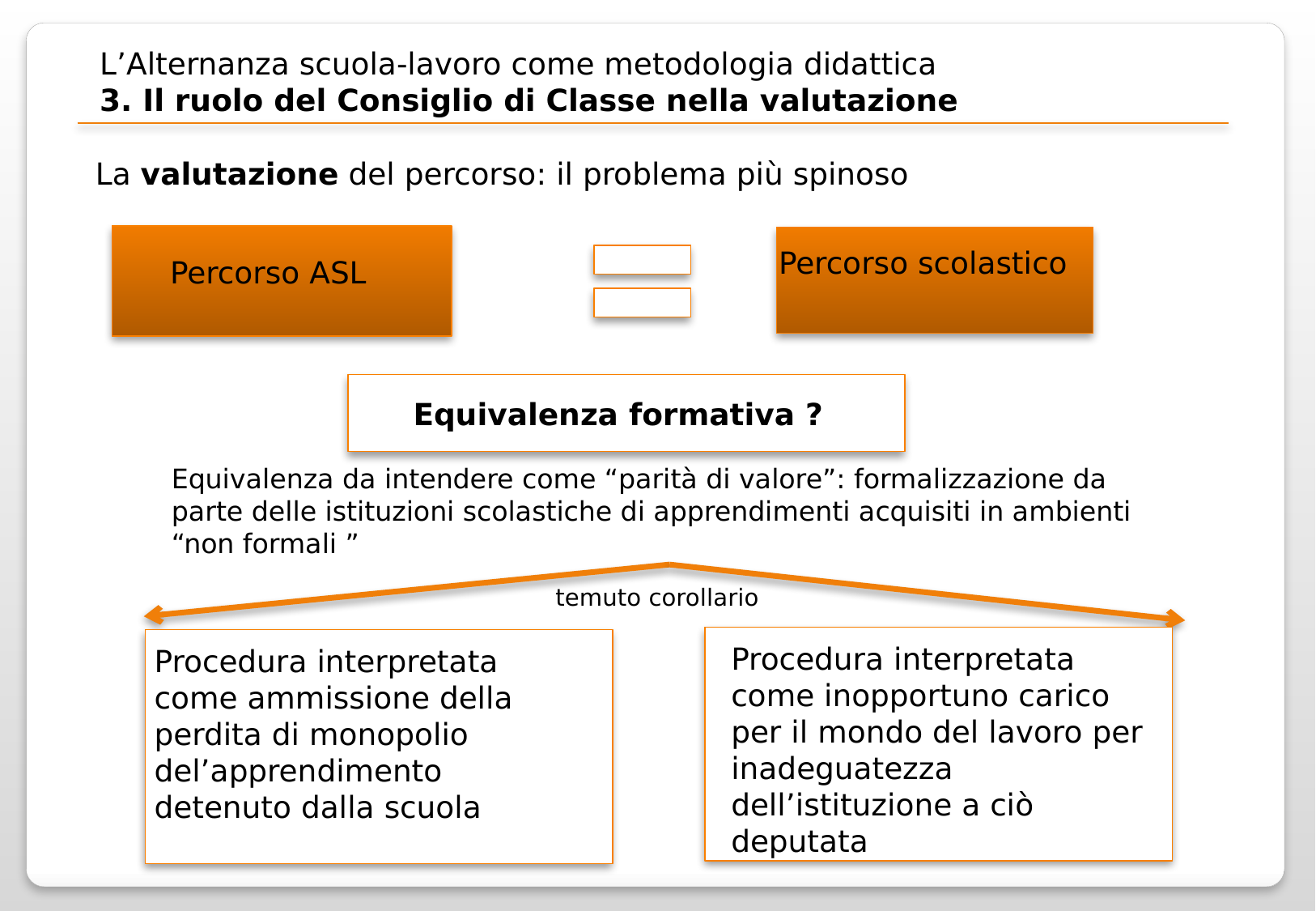

L’Alternanza scuola-lavoro come metodologia didattica
3. Il ruolo del Consiglio di Classe nella valutazione
La valutazione del percorso: il problema più spinoso

Percorso scolastico
Percorso ASL
E
Equivalenza formativa ?
Equivalenza da intendere come “parità di valore”: formalizzazione da parte delle istituzioni scolastiche di apprendimenti acquisiti in ambienti “non formali ”
temuto corollario

Procedura interpretata come inopportuno carico per il mondo del lavoro per inadeguatezza dell’istituzione a ciò deputata
Procedura interpretata come ammissione della perdita di monopolio del’apprendimento detenuto dalla scuola